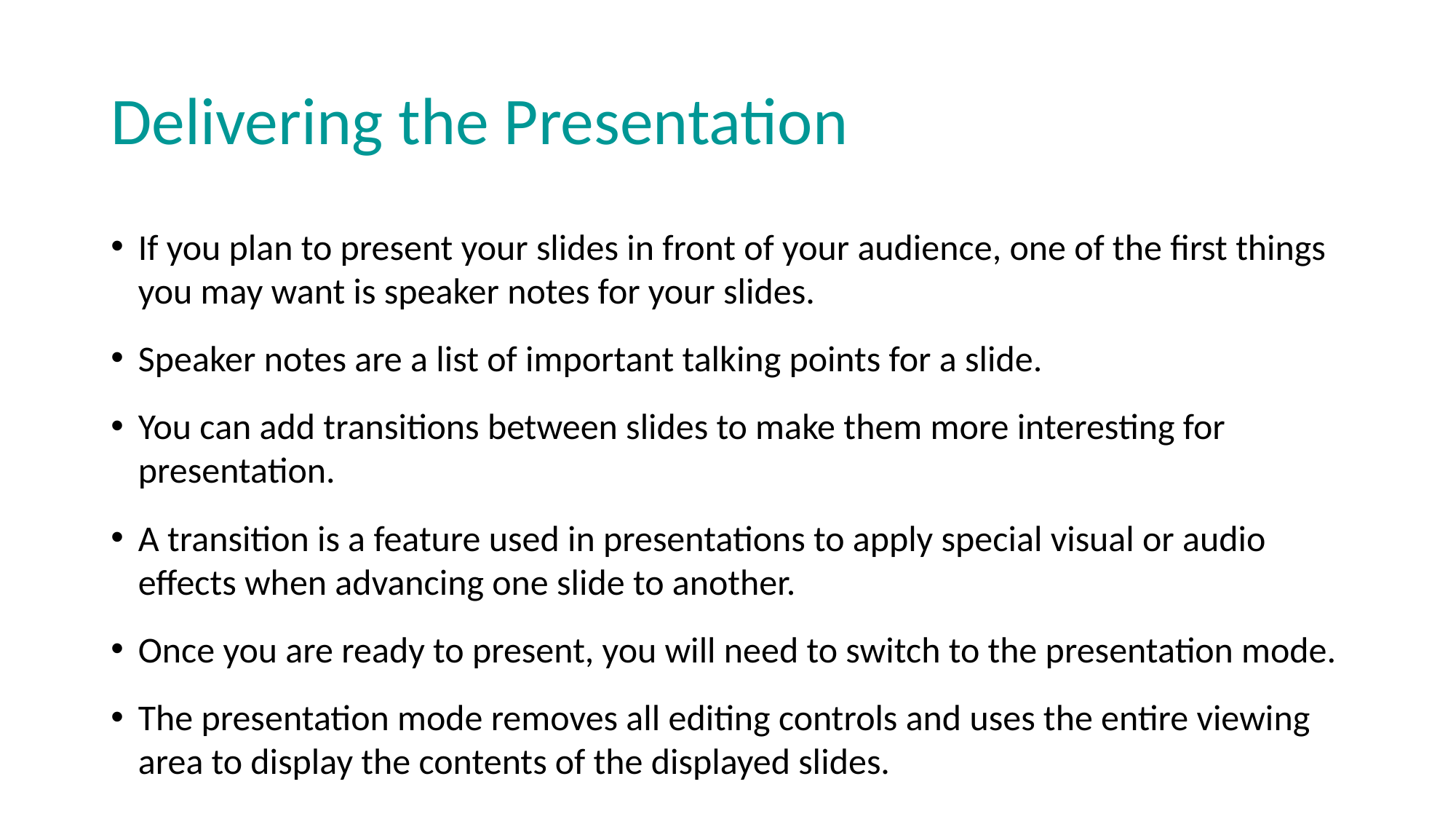

# Delivering the Presentation
If you plan to present your slides in front of your audience, one of the first things you may want is speaker notes for your slides.
Speaker notes are a list of important talking points for a slide.
You can add transitions between slides to make them more interesting for presentation.
A transition is a feature used in presentations to apply special visual or audio effects when advancing one slide to another.
Once you are ready to present, you will need to switch to the presentation mode.
The presentation mode removes all editing controls and uses the entire viewing area to display the contents of the displayed slides.